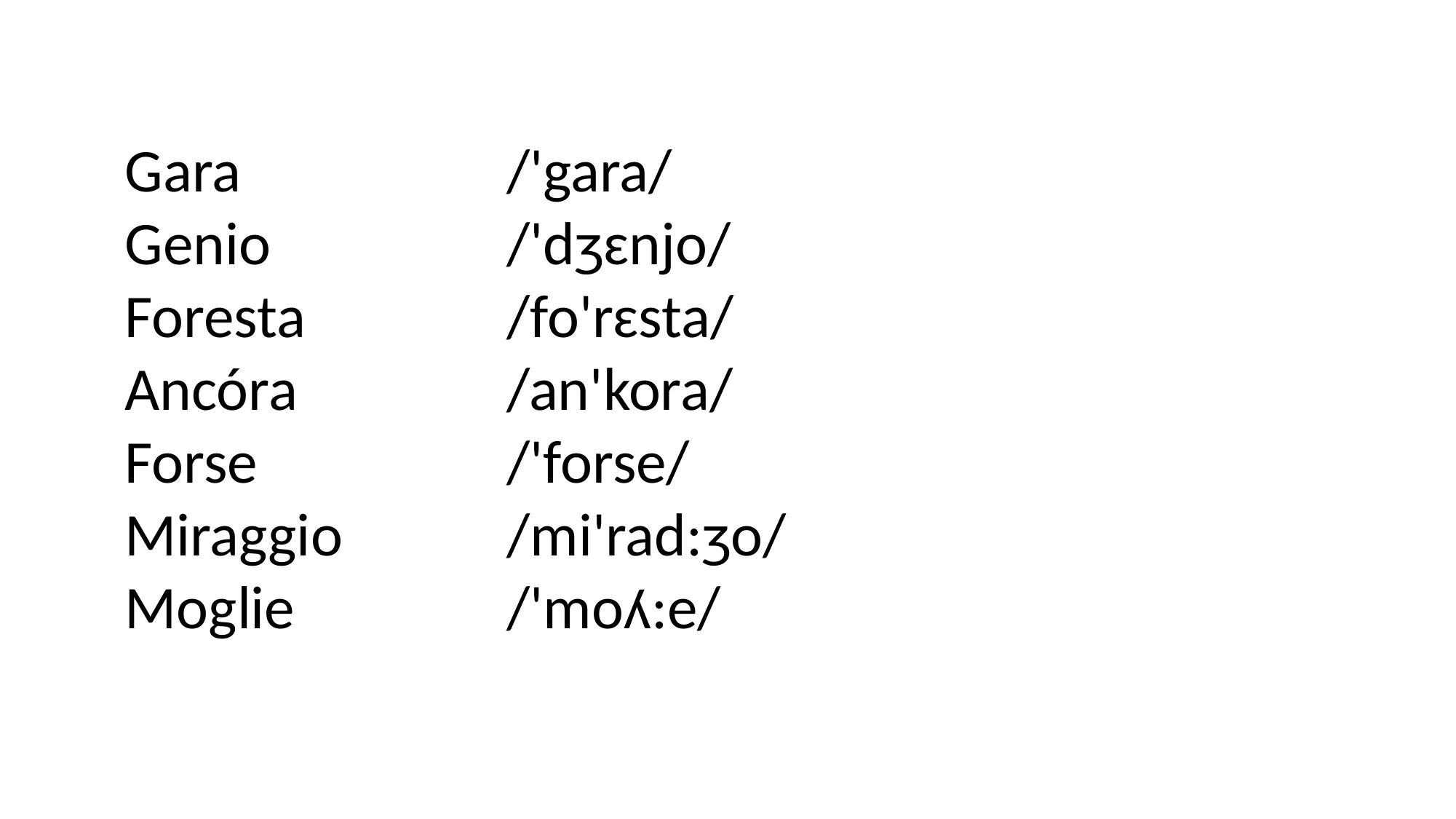

/'gara/
/'dӡɛnjo/
/fo'rɛsta/
/an'kora/
/'forse/
/mi'rad:ӡo/
/'moʎ:e/

Gara
Genio
Foresta
Ancóra
Forse
Miraggio
Moglie